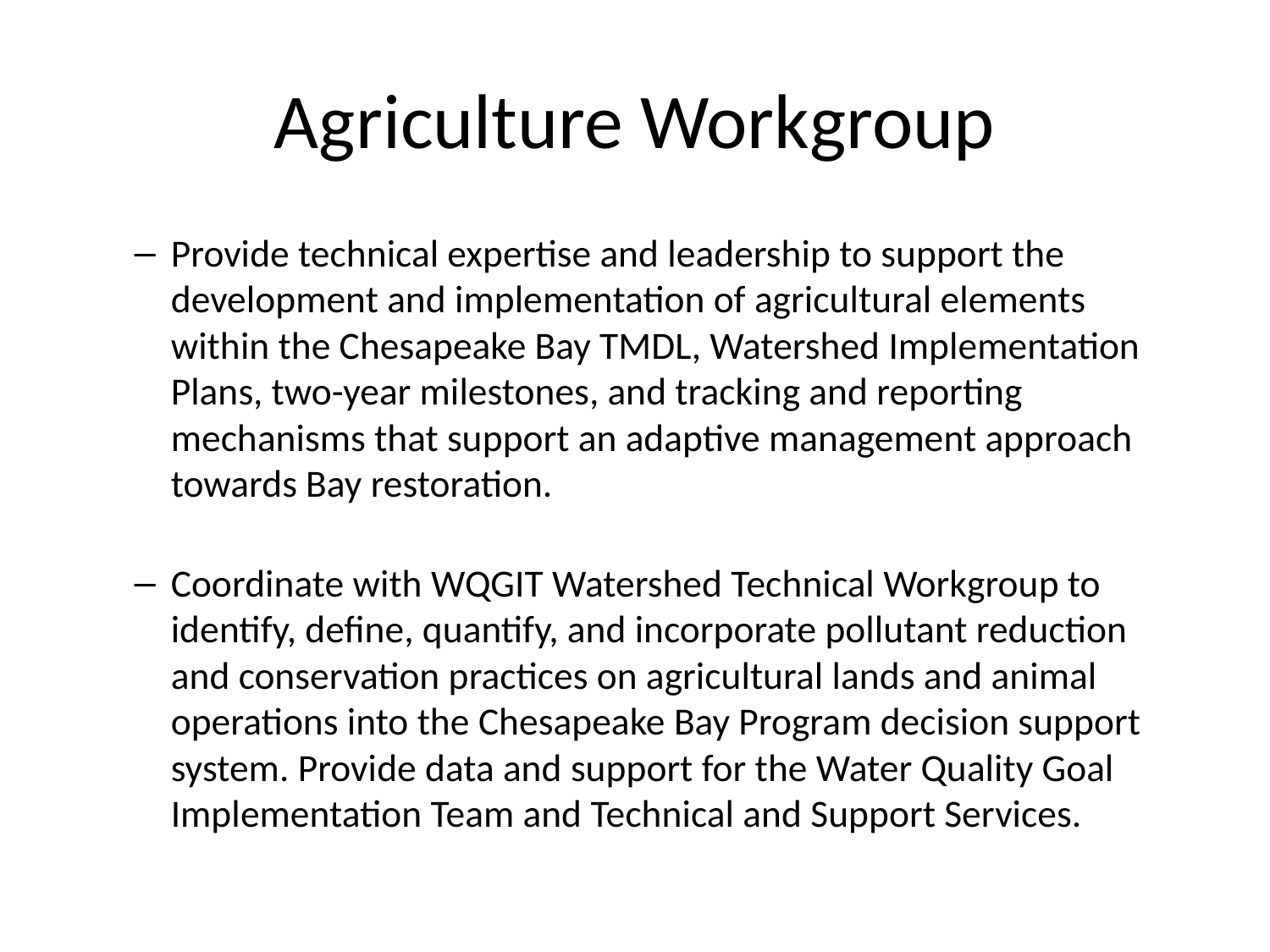

# Agriculture Workgroup
Provide technical expertise and leadership to support the development and implementation of agricultural elements within the Chesapeake Bay TMDL, Watershed Implementation Plans, two-year milestones, and tracking and reporting mechanisms that support an adaptive management approach towards Bay restoration.
Coordinate with WQGIT Watershed Technical Workgroup to identify, define, quantify, and incorporate pollutant reduction and conservation practices on agricultural lands and animal operations into the Chesapeake Bay Program decision support system. Provide data and support for the Water Quality Goal Implementation Team and Technical and Support Services.